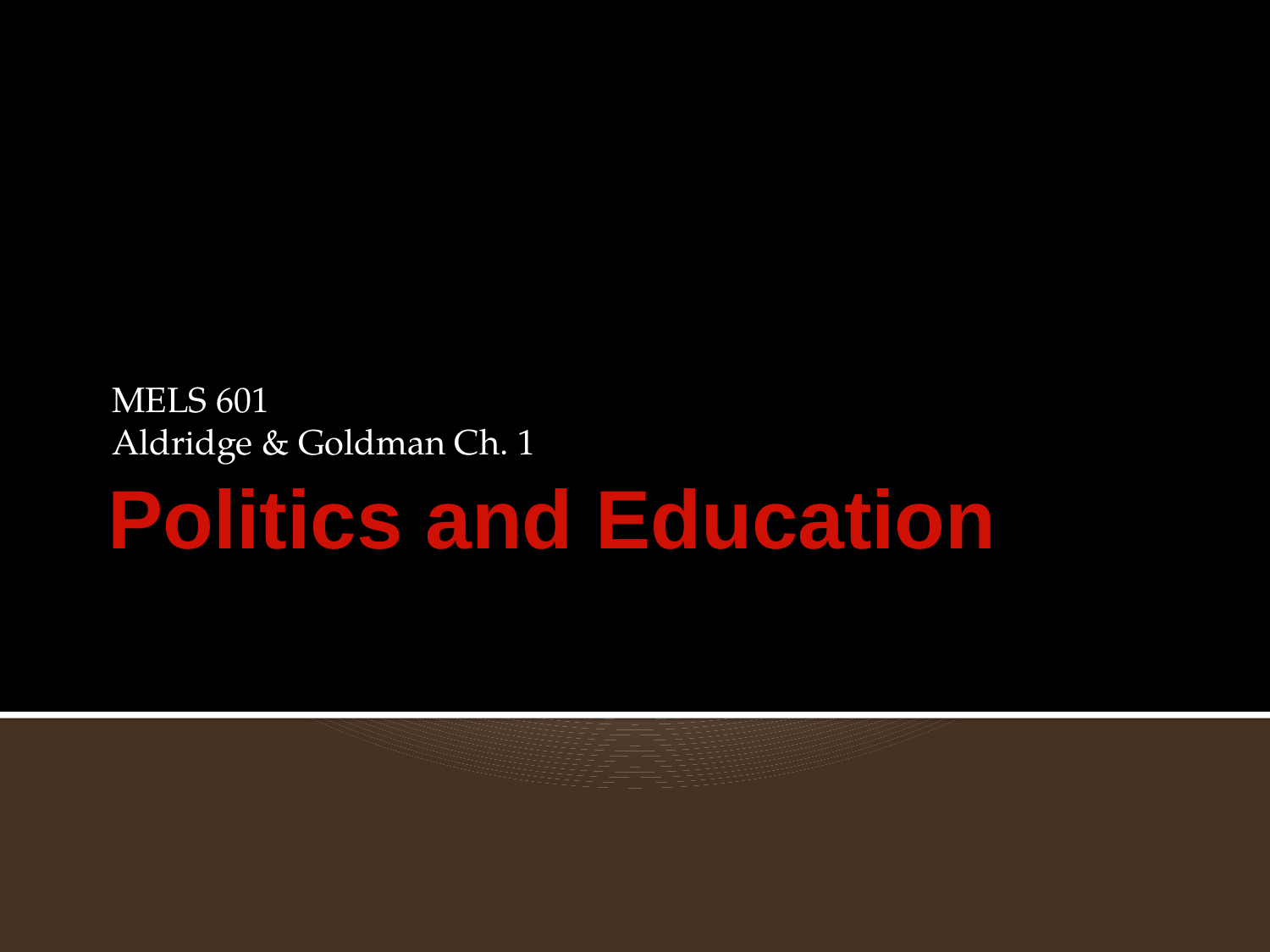

MELS 601
Aldridge & Goldman Ch. 1
# Politics and Education